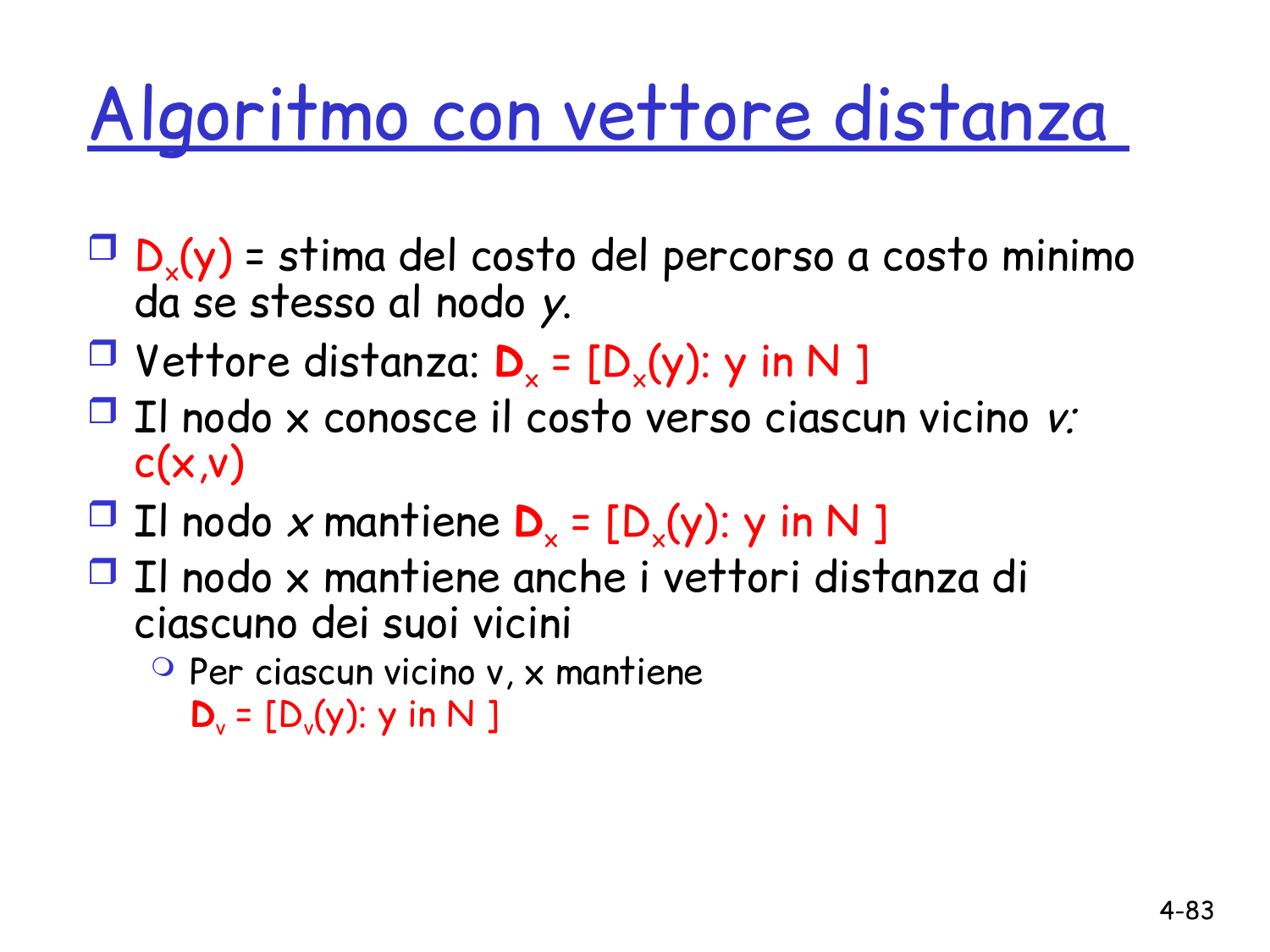

# Algoritmo con vettore distanza
Dx(y) = stima del costo del percorso a costo minimo da se stesso al nodo y.
Vettore distanza: Dx = [Dx(y): y in N ]
Il nodo x conosce il costo verso ciascun vicino v: c(x,v)
Il nodo x mantiene Dx = [Dx(y): y in N ]
Il nodo x mantiene anche i vettori distanza di ciascuno dei suoi vicini
Per ciascun vicino v, x mantiene
Dv = [Dv(y): y in N ]

4-83